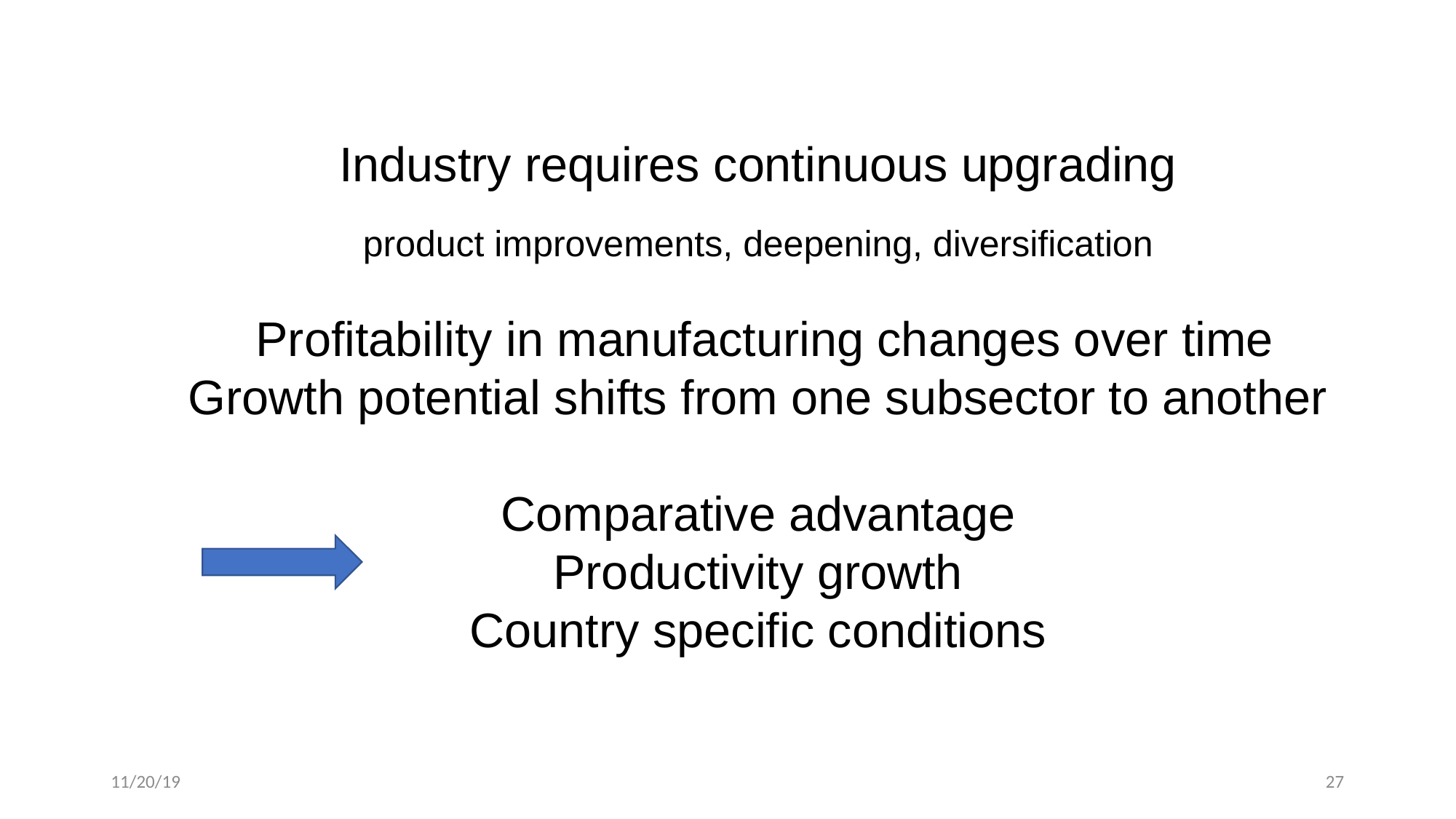

Industry requires continuous upgrading

product improvements, deepening, diversification

 Profitability in manufacturing changes over time
Growth potential shifts from one subsector to another

Comparative advantage
Productivity growth
Country specific conditions

11/20/19

27